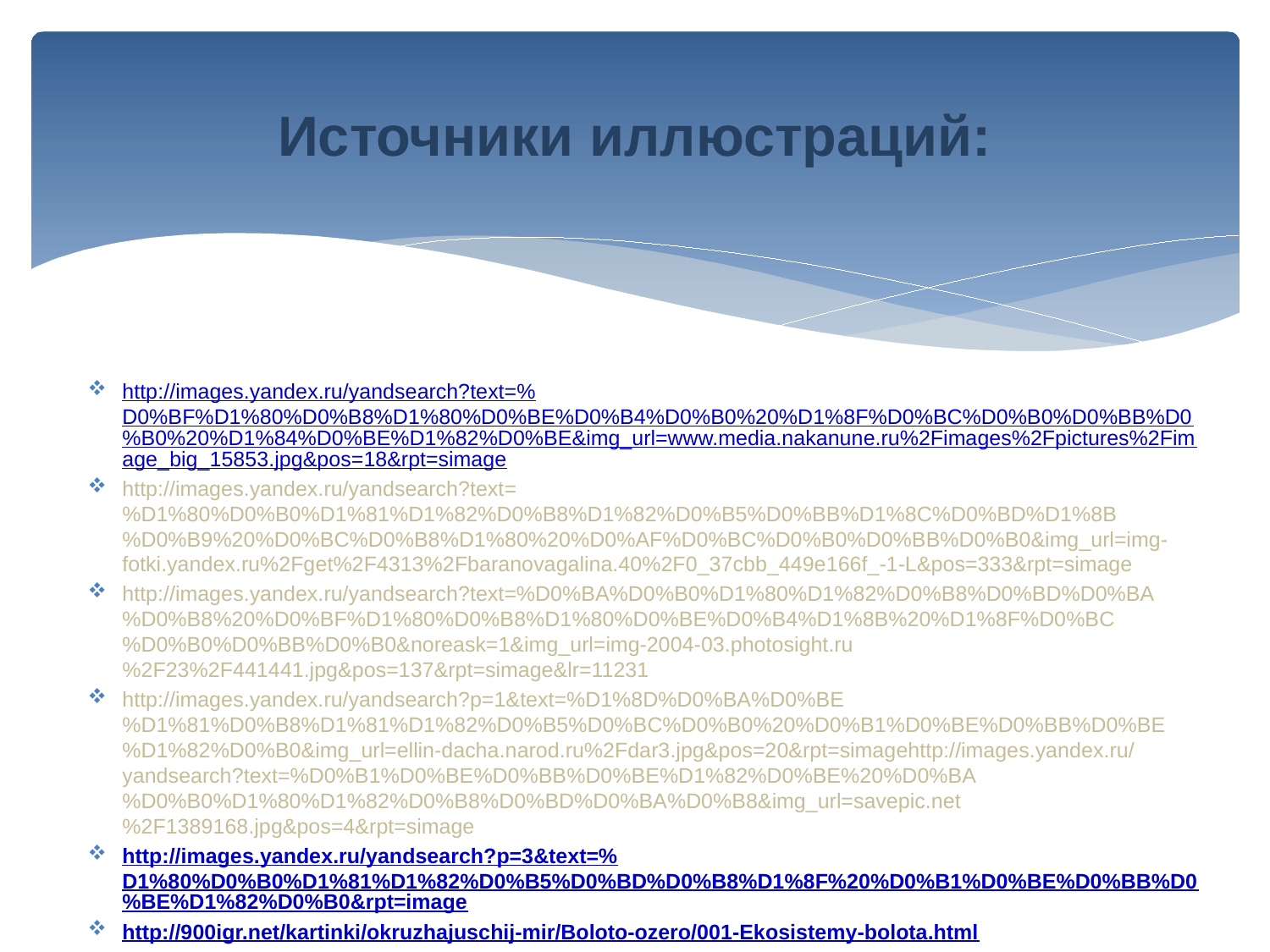

# Источники иллюстраций:
http://images.yandex.ru/yandsearch?text=%D0%BF%D1%80%D0%B8%D1%80%D0%BE%D0%B4%D0%B0%20%D1%8F%D0%BC%D0%B0%D0%BB%D0%B0%20%D1%84%D0%BE%D1%82%D0%BE&img_url=www.media.nakanune.ru%2Fimages%2Fpictures%2Fimage_big_15853.jpg&pos=18&rpt=simage
http://images.yandex.ru/yandsearch?text=%D1%80%D0%B0%D1%81%D1%82%D0%B8%D1%82%D0%B5%D0%BB%D1%8C%D0%BD%D1%8B%D0%B9%20%D0%BC%D0%B8%D1%80%20%D0%AF%D0%BC%D0%B0%D0%BB%D0%B0&img_url=img-fotki.yandex.ru%2Fget%2F4313%2Fbaranovagalina.40%2F0_37cbb_449e166f_-1-L&pos=333&rpt=simage
http://images.yandex.ru/yandsearch?text=%D0%BA%D0%B0%D1%80%D1%82%D0%B8%D0%BD%D0%BA%D0%B8%20%D0%BF%D1%80%D0%B8%D1%80%D0%BE%D0%B4%D1%8B%20%D1%8F%D0%BC%D0%B0%D0%BB%D0%B0&noreask=1&img_url=img-2004-03.photosight.ru%2F23%2F441441.jpg&pos=137&rpt=simage&lr=11231
http://images.yandex.ru/yandsearch?p=1&text=%D1%8D%D0%BA%D0%BE%D1%81%D0%B8%D1%81%D1%82%D0%B5%D0%BC%D0%B0%20%D0%B1%D0%BE%D0%BB%D0%BE%D1%82%D0%B0&img_url=ellin-dacha.narod.ru%2Fdar3.jpg&pos=20&rpt=simagehttp://images.yandex.ru/yandsearch?text=%D0%B1%D0%BE%D0%BB%D0%BE%D1%82%D0%BE%20%D0%BA%D0%B0%D1%80%D1%82%D0%B8%D0%BD%D0%BA%D0%B8&img_url=savepic.net%2F1389168.jpg&pos=4&rpt=simage
http://images.yandex.ru/yandsearch?p=3&text=%D1%80%D0%B0%D1%81%D1%82%D0%B5%D0%BD%D0%B8%D1%8F%20%D0%B1%D0%BE%D0%BB%D0%BE%D1%82%D0%B0&rpt=image
http://900igr.net/kartinki/okruzhajuschij-mir/Boloto-ozero/001-Ekosistemy-bolota.html